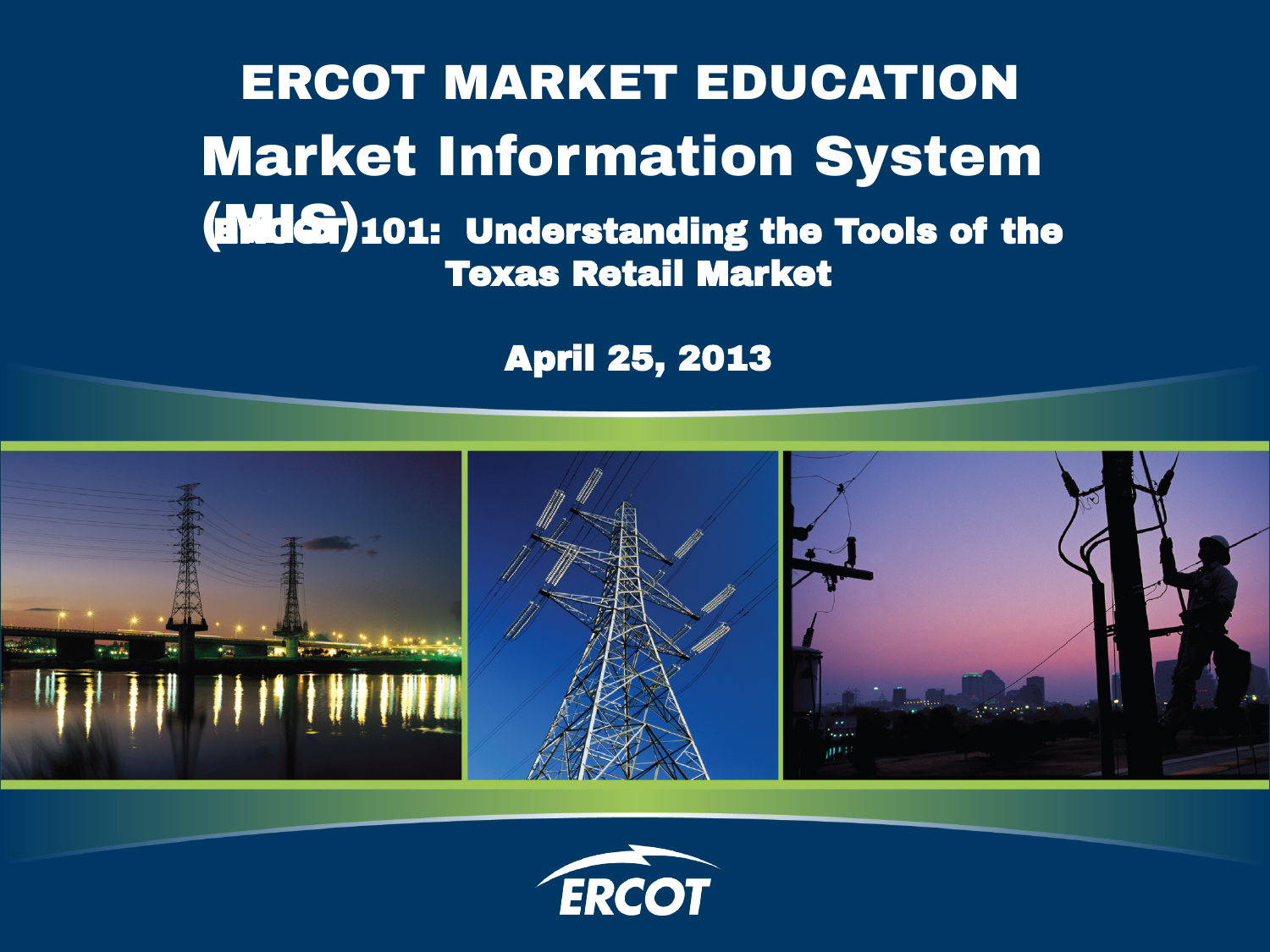

# ERCOT MARKET EDUCATION
Market Information System (MIS)
ERCOT 101:  Understanding the Tools of the
Texas Retail Market
April 25, 2013